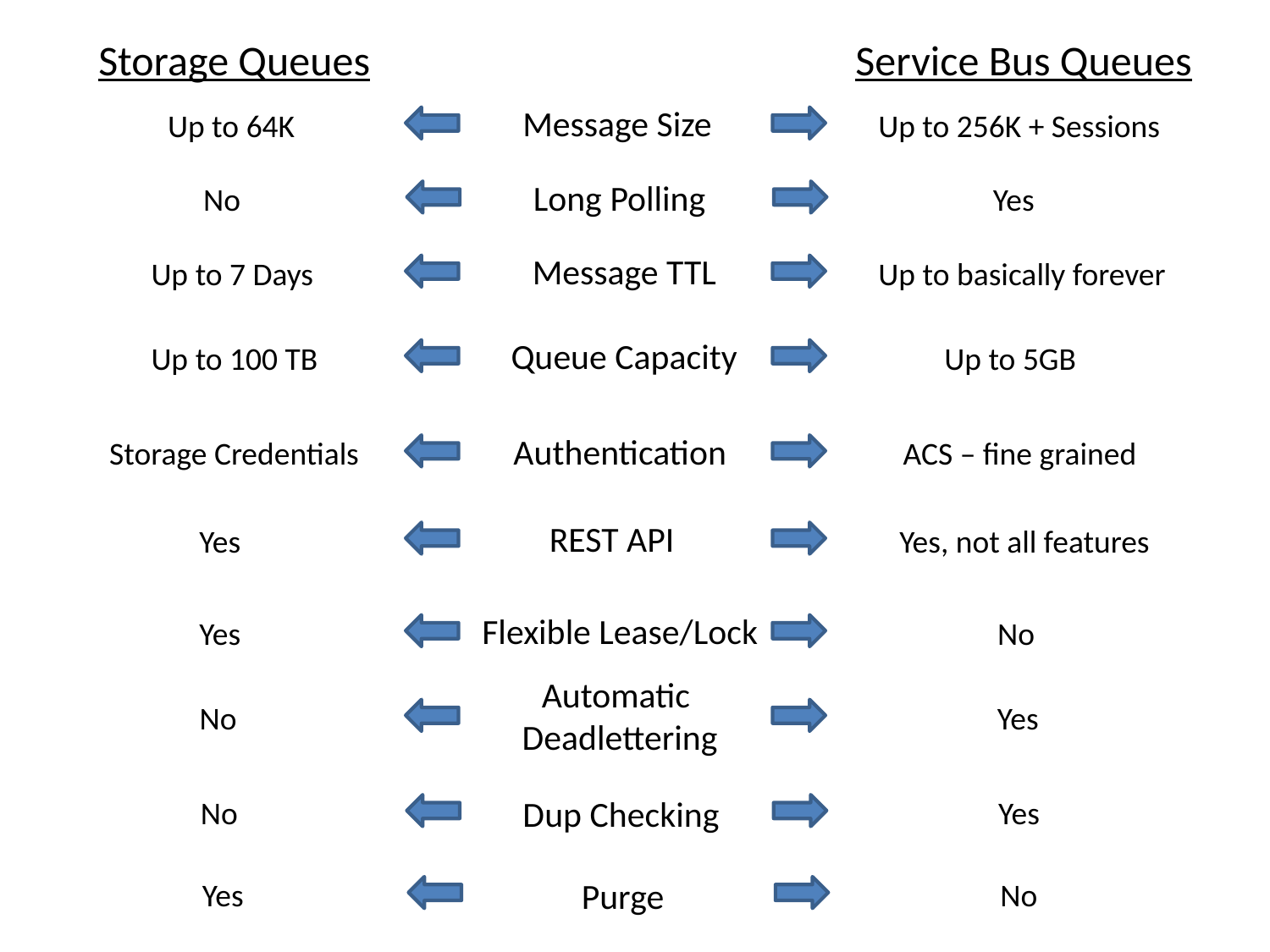

Storage Queues
Service Bus Queues
Message Size
Up to 64K
Up to 256K + Sessions

Long Polling
No
Yes

Message TTL
Up to 7 Days
Up to basically forever

Queue Capacity
Up to 100 TB
Up to 5GB

Authentication
Storage Credentials
ACS – fine grained

REST API
Yes
Yes, not all features

Flexible Lease/Lock
Yes
No

Automatic
Deadlettering
No
Yes

Dup Checking
No
Yes

Purge
Yes
No